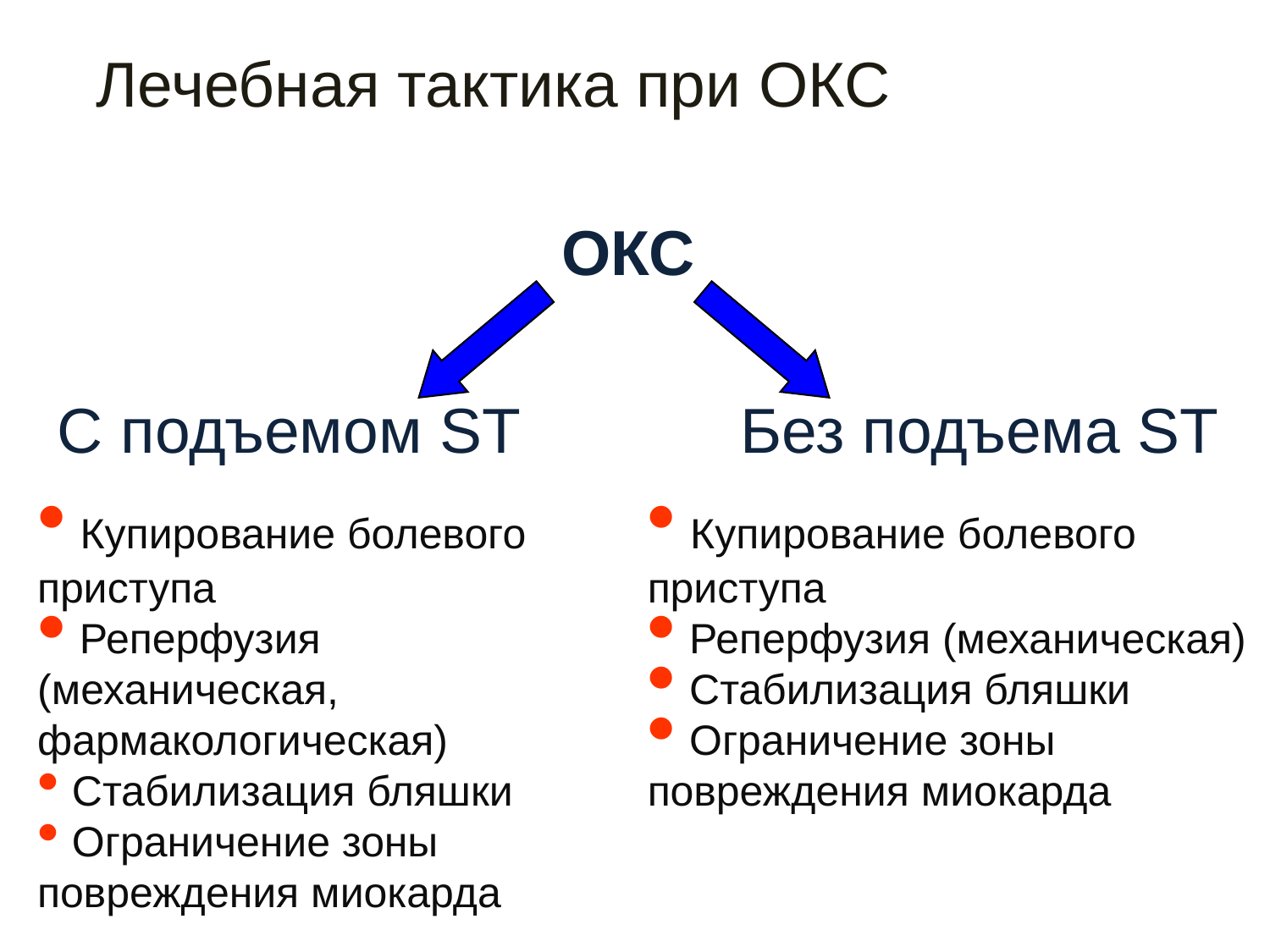

Лечебная тактика при ОКС
	                          ОКС

С подъемом ST 		Без подъема ST

 Купирование болевого приступа
 Реперфузия (механическая, фармакологическая)
 Стабилизация бляшки
 Ограничение зоны повреждения миокарда
 Купирование болевого приступа
 Реперфузия (механическая)
 Стабилизация бляшки
 Ограничение зоны повреждения миокарда